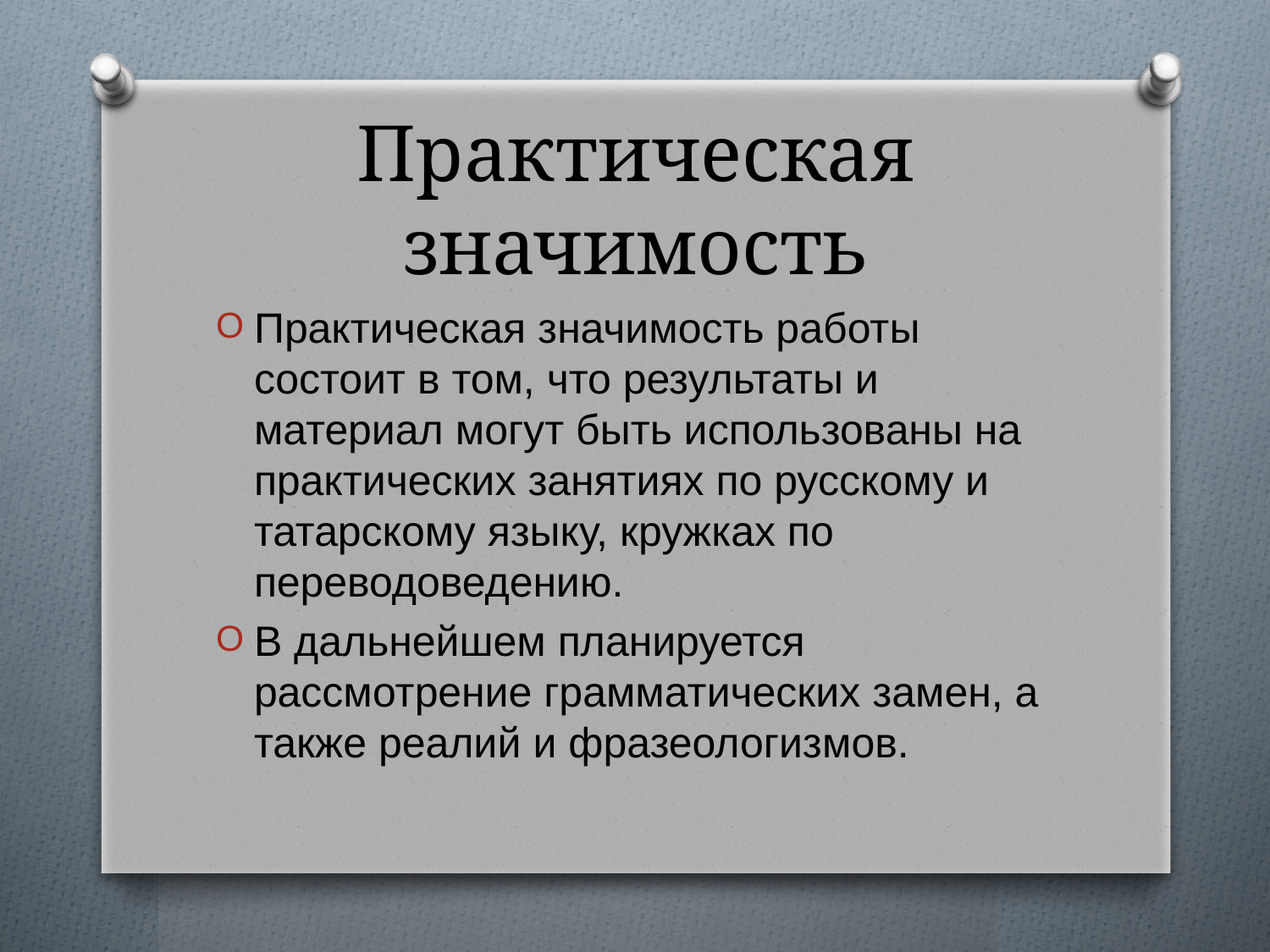

# Практическая значимость
Практическая значимость работы состоит в том, что результаты и  материал могут быть использованы на практических занятиях по русскому и татарскому языку, кружках по переводоведению.
В дальнейшем планируется рассмотрение грамматических замен, а также реалий и фразеологизмов.